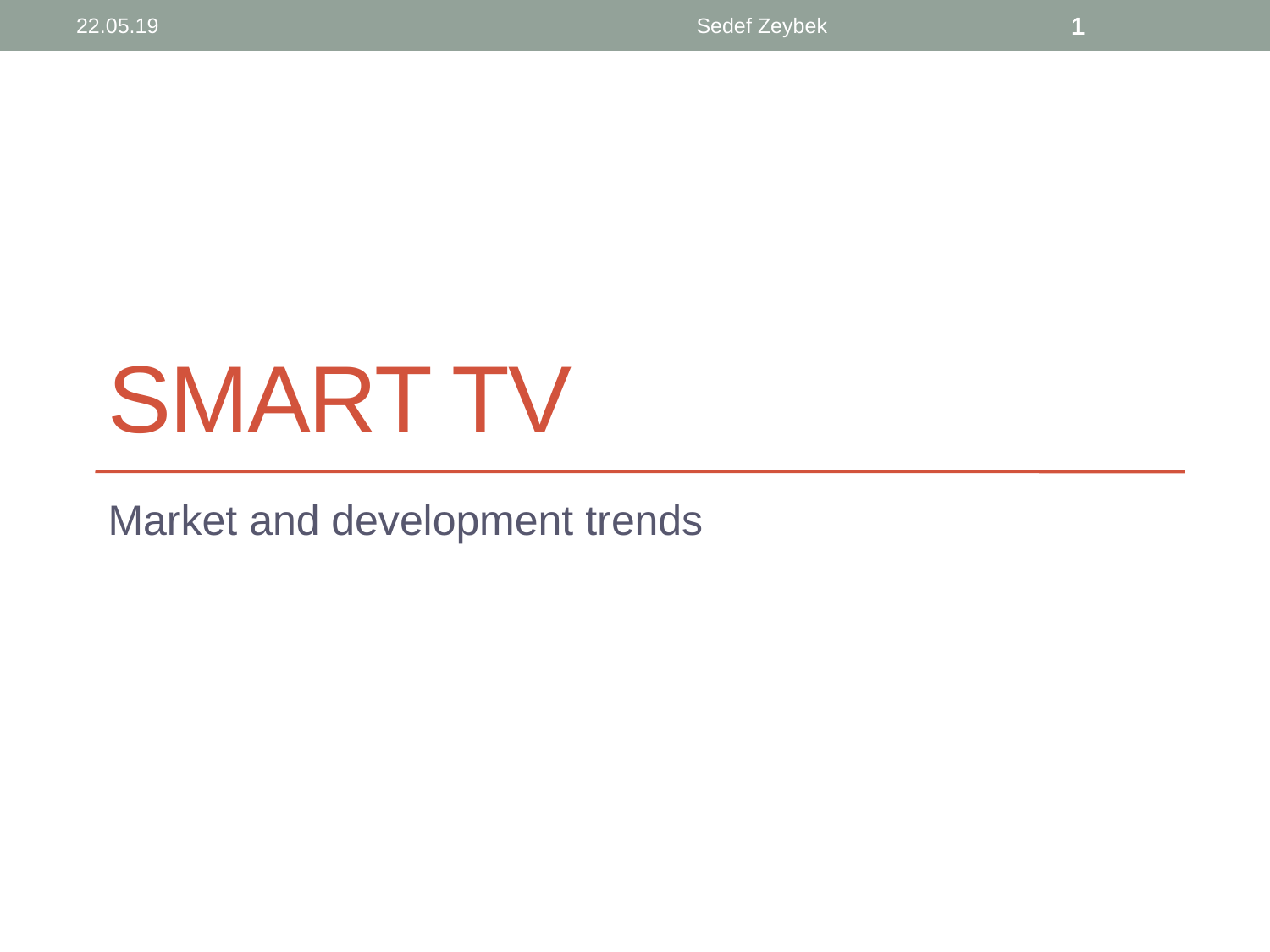

22.05.19
Sedef Zeybek
1
# Smart TV
Market and development trends